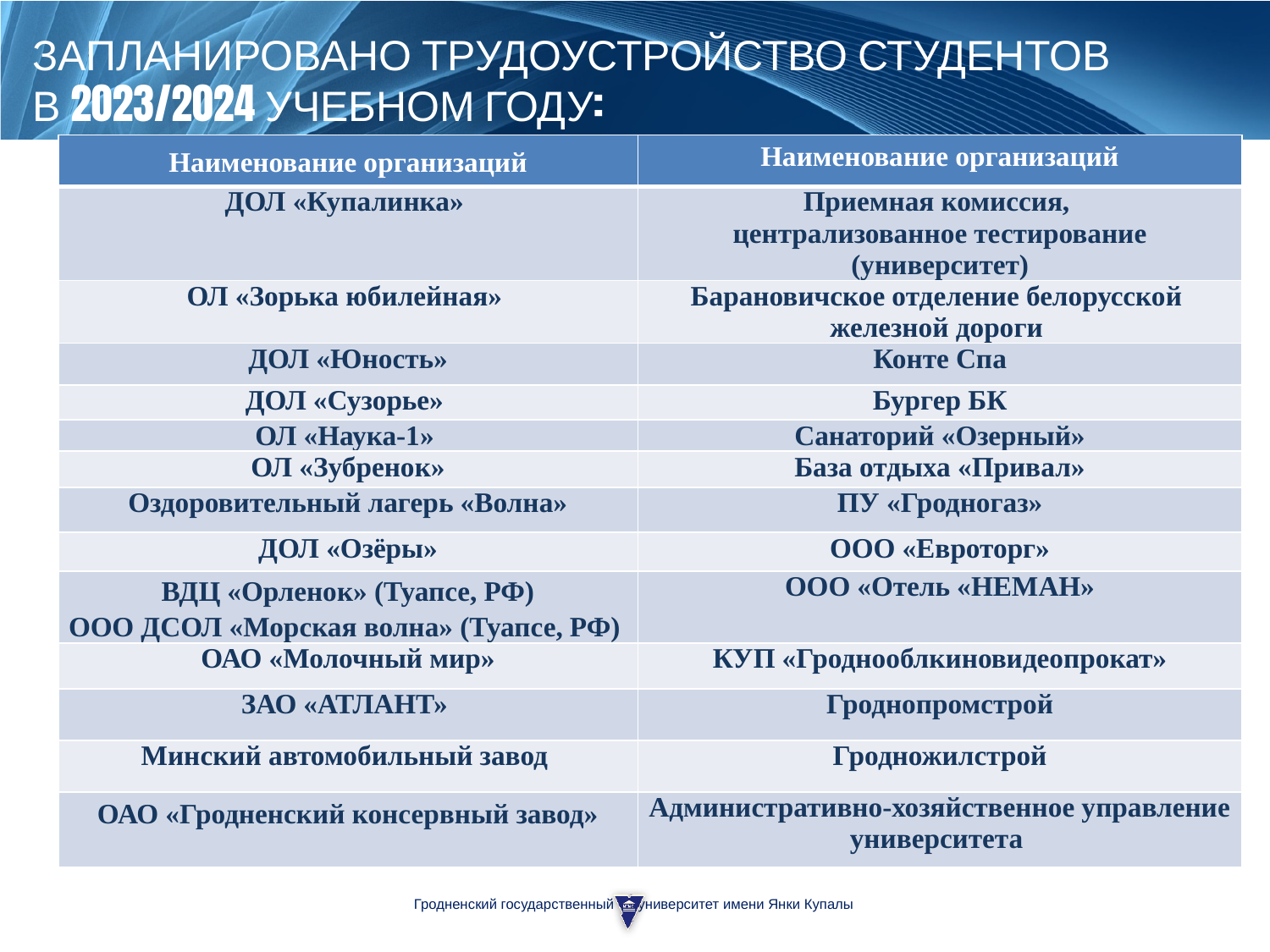

# ЗАПЛАНИРОВАНО ТРУДОУСТРОЙСТВО СТУДЕНТОВ В 2023/2024 УЧЕБНОМ ГОДУ:
| Наименование организаций | Наименование организаций |
| --- | --- |
| ДОЛ «Купалинка» | Приемная комиссия, централизованное тестирование (университет) |
| ОЛ «Зорька юбилейная» | Барановичское отделение белорусской железной дороги |
| ДОЛ «Юность» | Конте Спа |
| ДОЛ «Сузорье» | Бургер БК |
| ОЛ «Наука-1» | Санаторий «Озерный» |
| ОЛ «Зубренок» | База отдыха «Привал» |
| Оздоровительный лагерь «Волна» | ПУ «Гродногаз» |
| ДОЛ «Озёры» | ООО «Евроторг» |
| ВДЦ «Орленок» (Туапсе, РФ) ООО ДСОЛ «Морская волна» (Туапсе, РФ) | ООО «Отель «НЕМАН» |
| ОАО «Молочный мир» | КУП «Гроднооблкиновидеопрокат» |
| ЗАО «АТЛАНТ» | Гроднопромстрой |
| Минский автомобильный завод | Гродножилстрой |
| ОАО «Гродненский консервный завод» | Административно-хозяйственное управление университета |